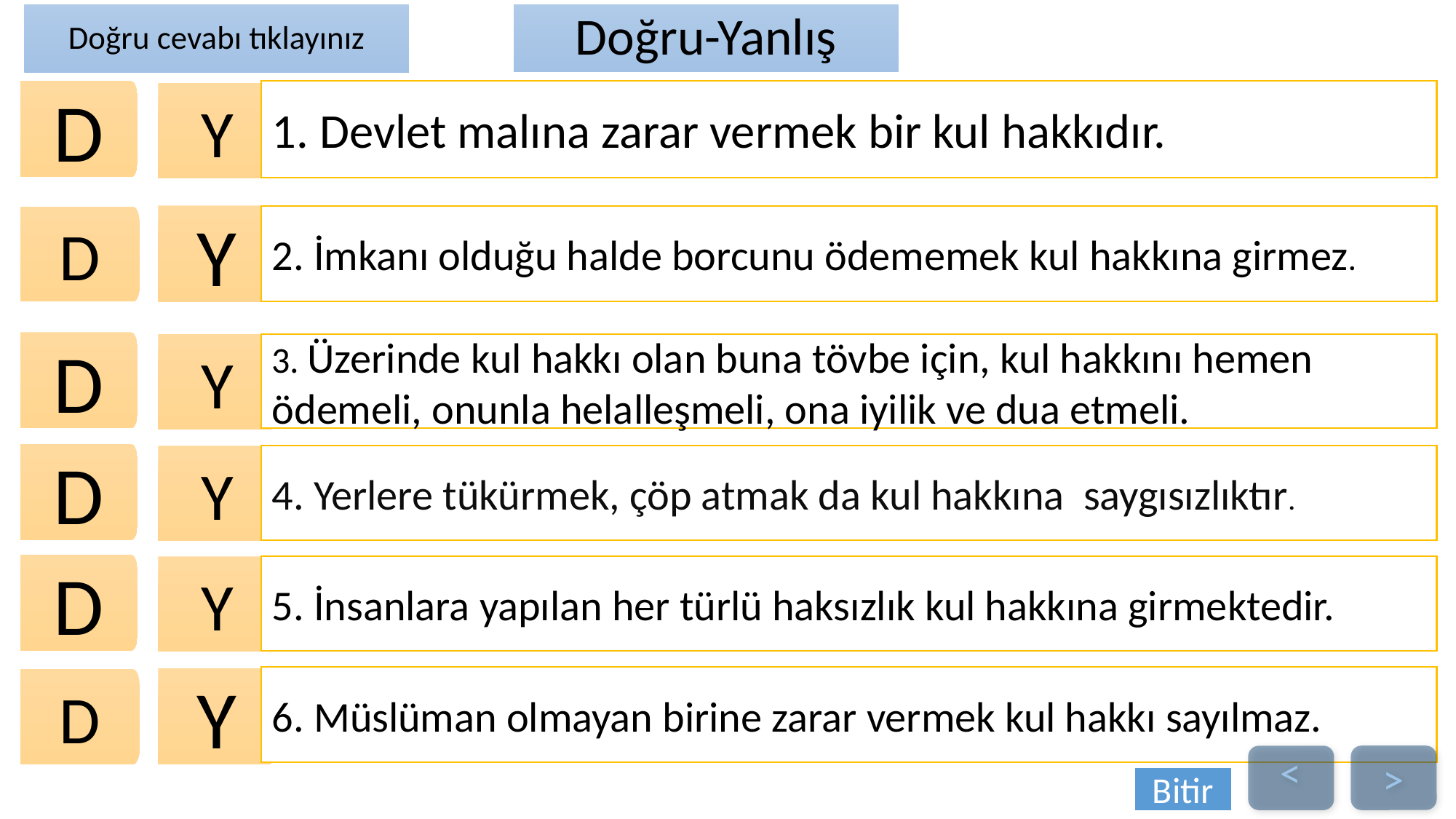

# Doğru-Yanlış
Doğru cevabı tıklayınız
1. Devlet malına zarar vermek bir kul hakkıdır.
D

Y
Y
2. İmkanı olduğu halde borcunu ödememek kul hakkına girmez.
D

D
3. Üzerinde kul hakkı olan buna tövbe için, kul hakkını hemen ödemeli, onunla helalleşmeli, ona iyilik ve dua etmeli.

Y
D
4. Yerlere tükürmek, çöp atmak da kul hakkına  saygısızlıktır.

Y
D
5. İnsanlara yapılan her türlü haksızlık kul hakkına girmektedir.

Y

6. Müslüman olmayan birine zarar vermek kul hakkı sayılmaz.
Y
D
>
>
Bitir